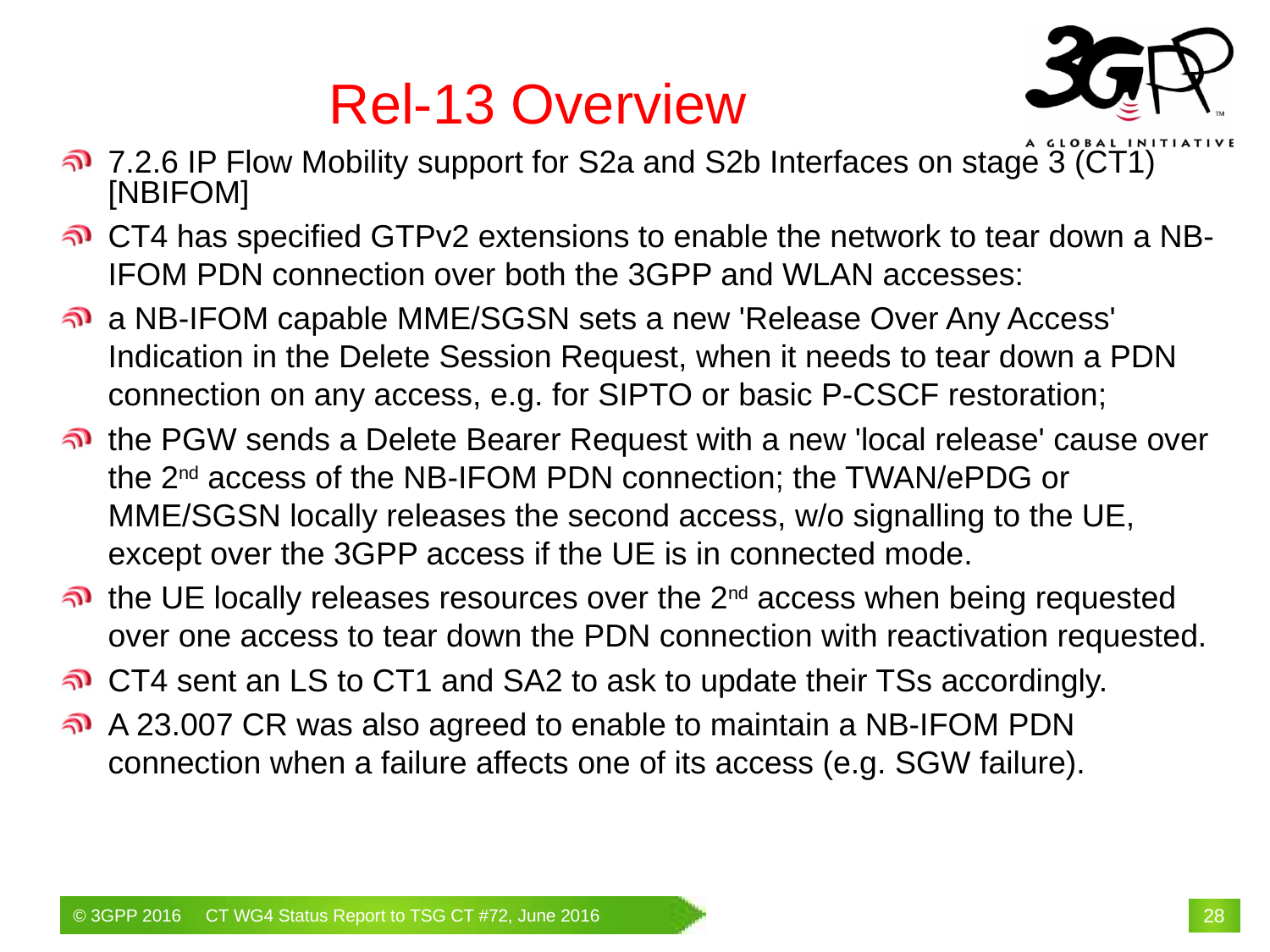

# Rel-13 Overview
7.2.6 IP Flow Mobility support for S2a and S2b Interfaces on stage 3 (CT1) [NBIFOM]
CT4 has specified GTPv2 extensions to enable the network to tear down a NB-IFOM PDN connection over both the 3GPP and WLAN accesses:
a NB-IFOM capable MME/SGSN sets a new 'Release Over Any Access' Indication in the Delete Session Request, when it needs to tear down a PDN connection on any access, e.g. for SIPTO or basic P-CSCF restoration;
the PGW sends a Delete Bearer Request with a new 'local release' cause over the 2nd access of the NB-IFOM PDN connection; the TWAN/ePDG or MME/SGSN locally releases the second access, w/o signalling to the UE, except over the 3GPP access if the UE is in connected mode.
the UE locally releases resources over the 2nd access when being requested over one access to tear down the PDN connection with reactivation requested.
CT4 sent an LS to CT1 and SA2 to ask to update their TSs accordingly.
A 23.007 CR was also agreed to enable to maintain a NB-IFOM PDN connection when a failure affects one of its access (e.g. SGW failure).